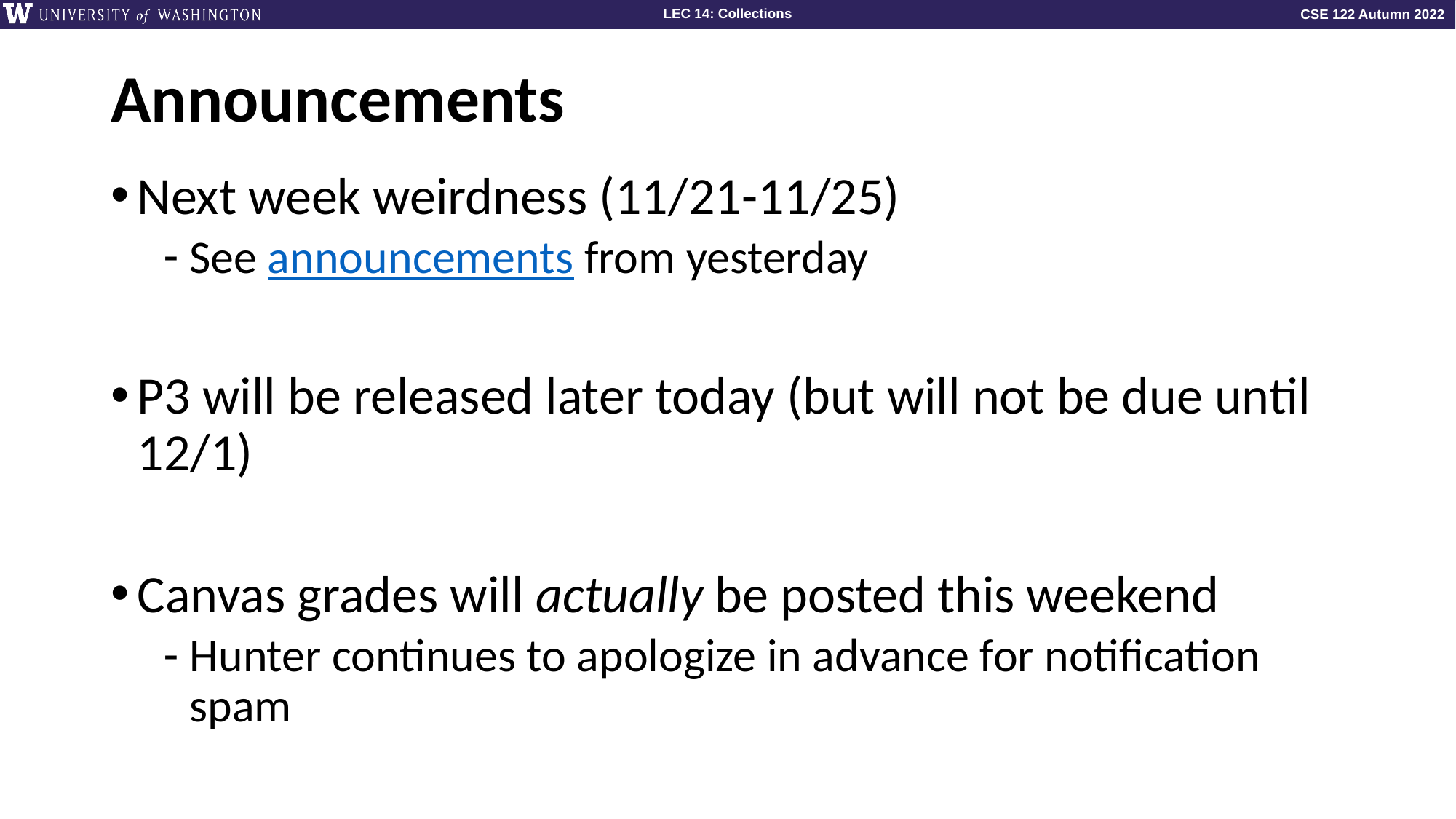

# Announcements
Next week weirdness (11/21-11/25)
See announcements from yesterday

P3 will be released later today (but will not be due until 12/1)

Canvas grades will actually be posted this weekend
Hunter continues to apologize in advance for notification spam